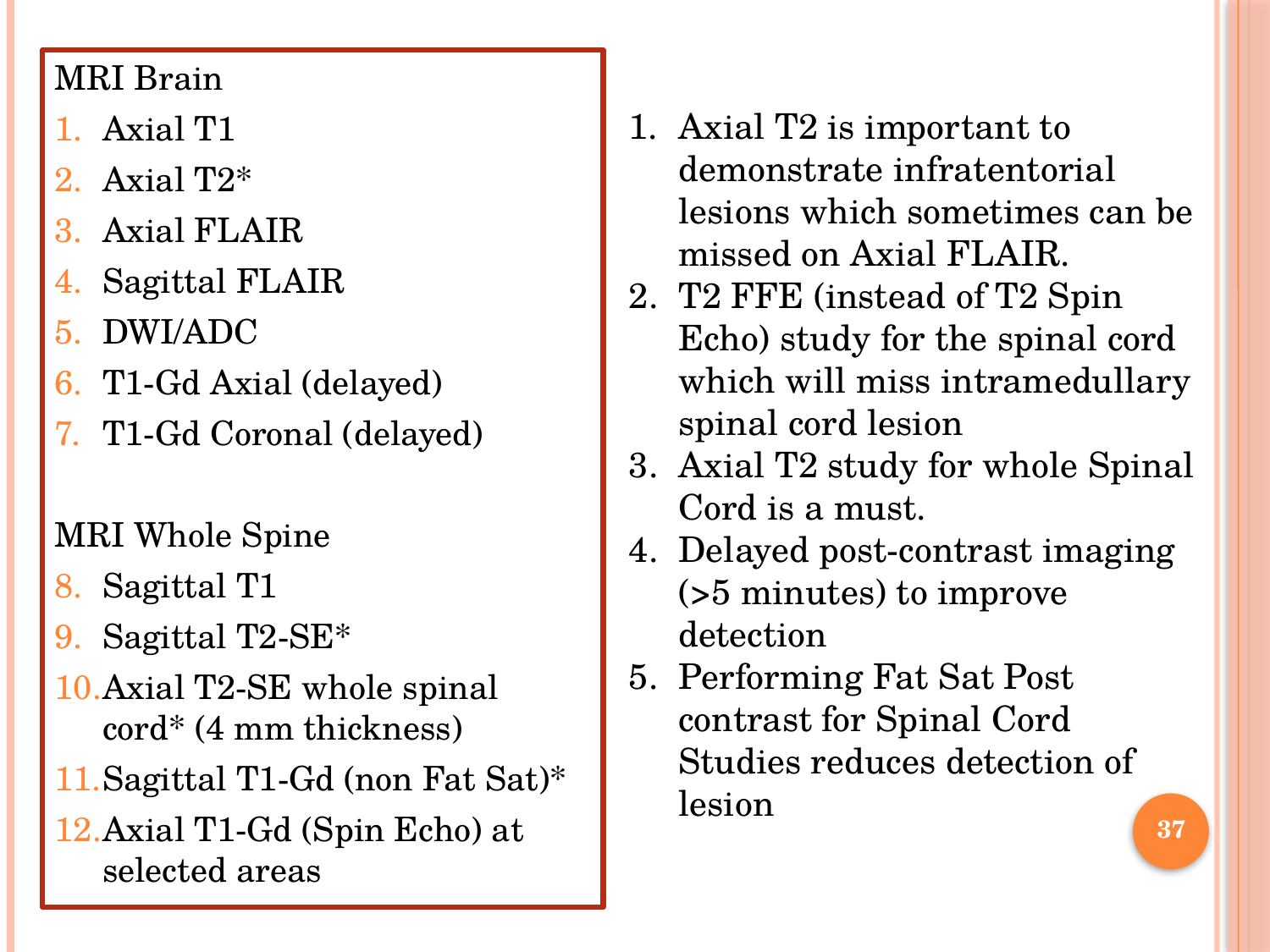

MRI Brain
Axial T1
Axial T2*
Axial FLAIR
Sagittal FLAIR
DWI/ADC
T1-Gd Axial (delayed)
T1-Gd Coronal (delayed)

MRI Whole Spine
Sagittal T1
Sagittal T2-SE*
Axial T2-SE whole spinal cord* (4 mm thickness)
Sagittal T1-Gd (non Fat Sat)*
Axial T1-Gd (Spin Echo) at selected areas
Axial T2 is important to demonstrate infratentorial lesions which sometimes can be missed on Axial FLAIR.
T2 FFE (instead of T2 Spin Echo) study for the spinal cord which will miss intramedullary spinal cord lesion
Axial T2 study for whole Spinal Cord is a must.
Delayed post-contrast imaging (>5 minutes) to improve detection
Performing Fat Sat Post contrast for Spinal Cord Studies reduces detection of lesion
37